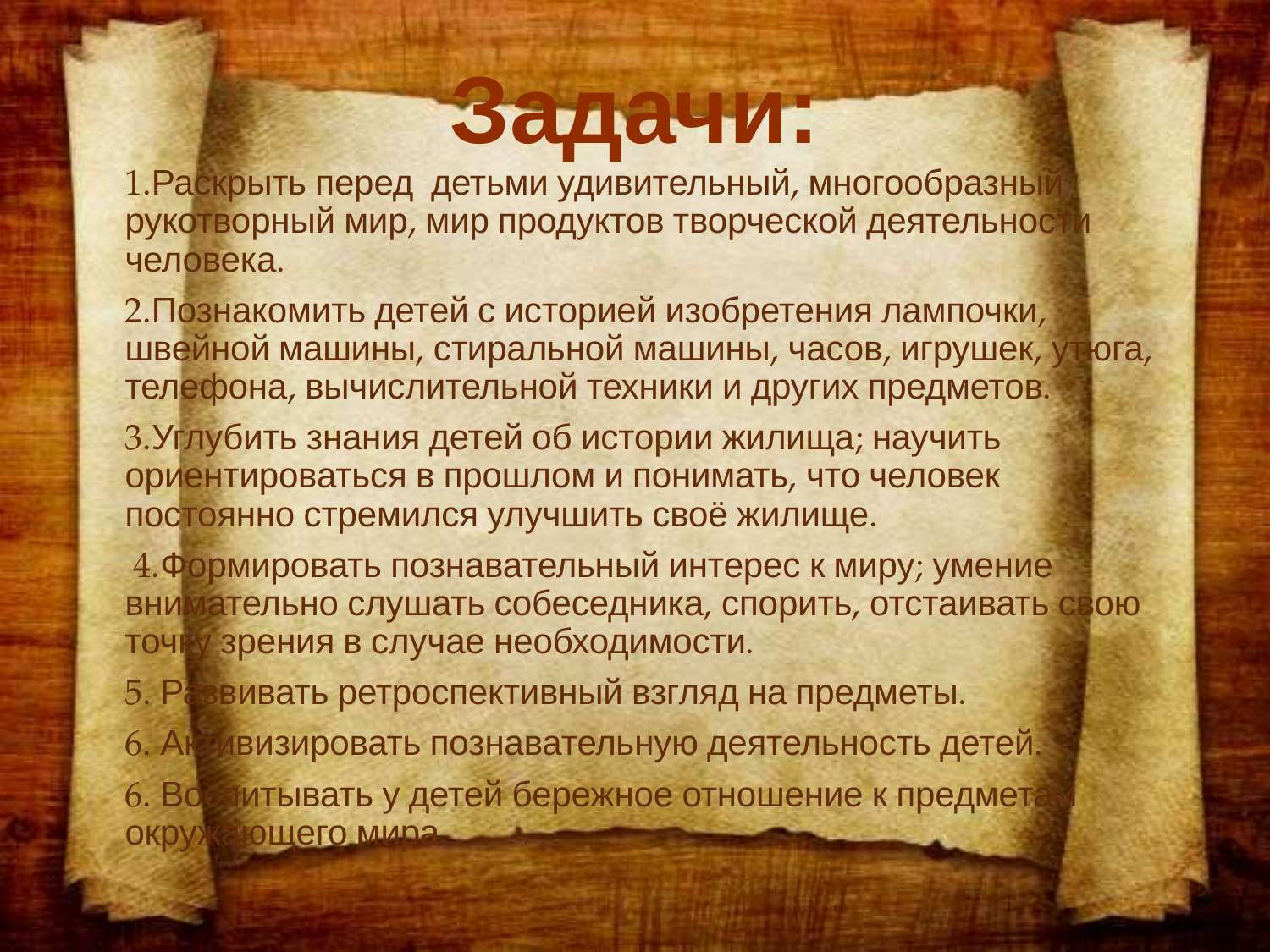

# Задачи:
1.Раскрыть перед  детьми удивительный, многообразный рукотворный мир, мир продуктов творческой деятельности человека.
2.Познакомить детей с историей изобретения лампочки, швейной машины, стиральной машины, часов, игрушек, утюга, телефона, вычислительной техники и других предметов.
3.Углубить знания детей об истории жилища; научить ориентироваться в прошлом и понимать, что человек постоянно стремился улучшить своё жилище.
 4.Формировать познавательный интерес к миру; умение внимательно слушать собеседника, спорить, отстаивать свою точку зрения в случае необходимости.
5. Развивать ретроспективный взгляд на предметы.
6. Активизировать познавательную деятельность детей.
6. Воспитывать у детей бережное отношение к предметам окружающего мира.